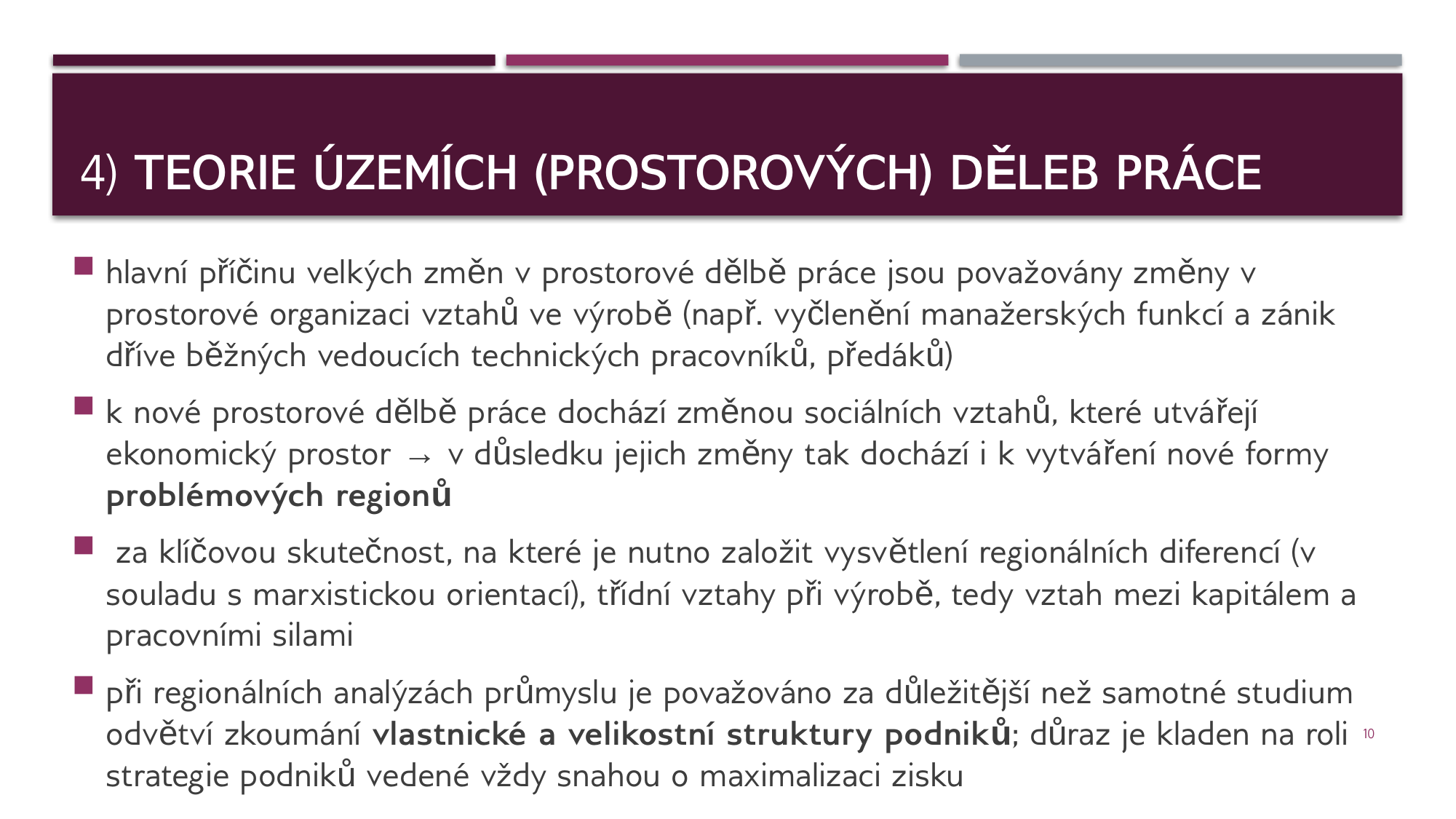

# 4) Teorie územích (prostorových) děleb práce
hlavní příčinu velkých změn v prostorové dělbě práce jsou považovány změny v prostorové organizaci vztahů ve výrobě (např. vyčlenění manažerských funkcí a zánik dříve běžných vedoucích technických pracovníků, předáků)
k nové prostorové dělbě práce dochází změnou sociálních vztahů, které utvářejí ekonomický prostor → v důsledku jejich změny tak dochází i k vytváření nové formy problémových regionů
 za klíčovou skutečnost, na které je nutno založit vysvětlení regionálních diferencí (v souladu s marxistickou orientací), třídní vztahy při výrobě, tedy vztah mezi kapitálem a pracovními silami
při regionálních analýzách průmyslu je považováno za důležitější než samotné studium odvětví zkoumání vlastnické a velikostní struktury podniků; důraz je kladen na roli strategie podniků vedené vždy snahou o maximalizaci zisku
10